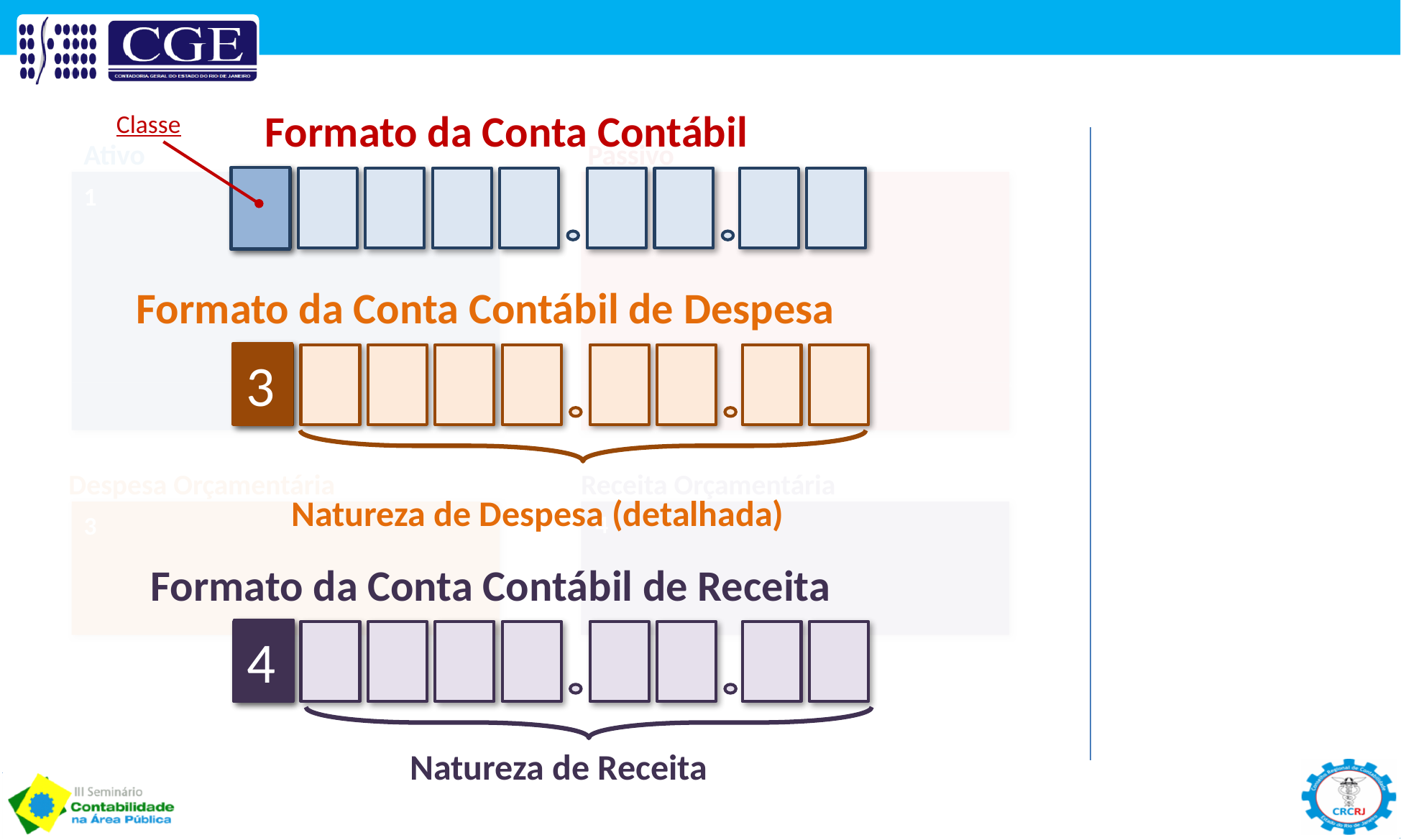

Formato da Conta Contábil
Classe

Ativo
Passivo

2
1
Formato da Conta Contábil de Despesa

3

Despesa Orçamentária
Receita Orçamentária
Natureza de Despesa (detalhada)
4

3
Formato da Conta Contábil de Receita
4

Natureza de Receita